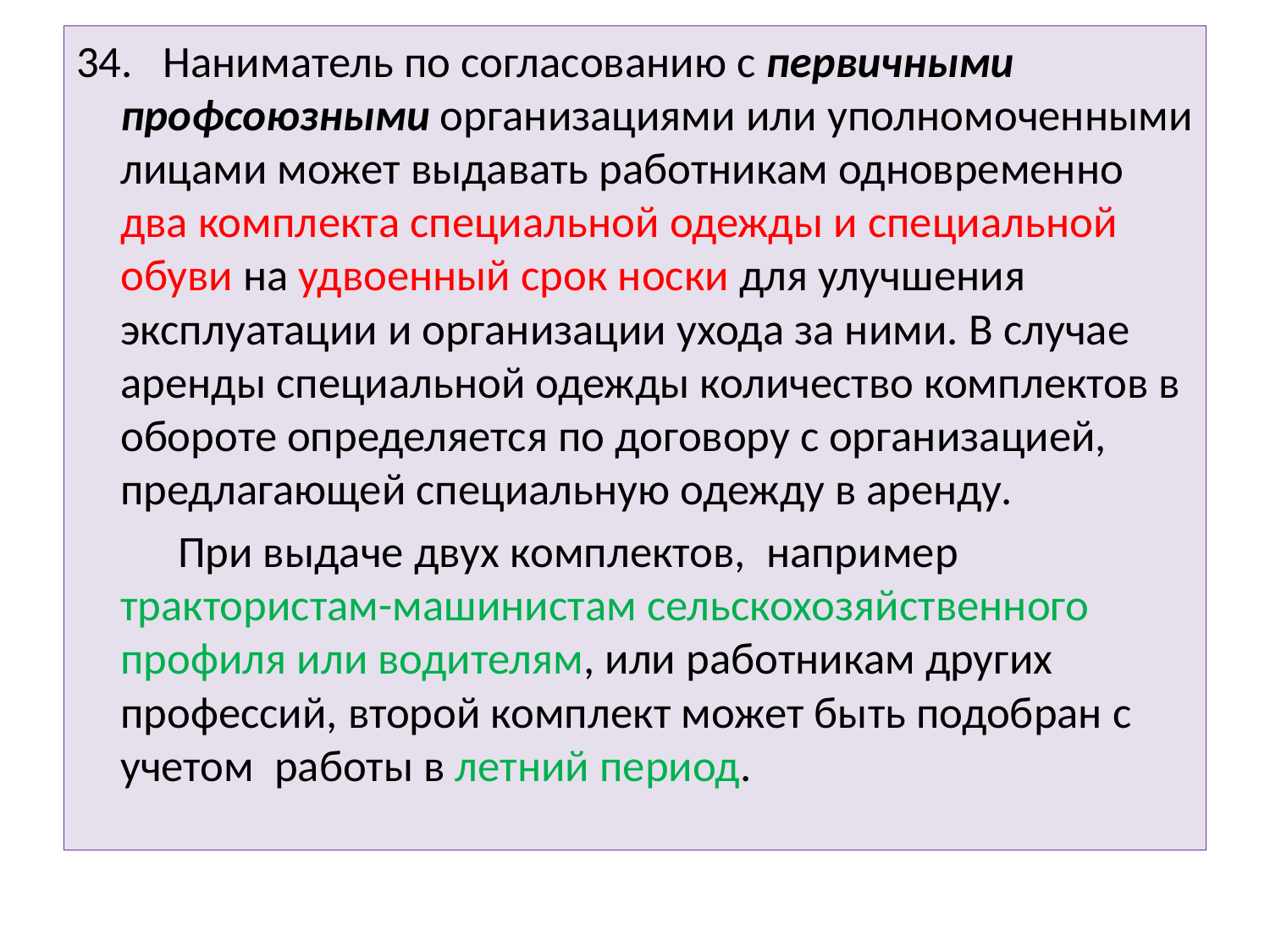

34.   Наниматель по согласованию с первичными профсоюзными организациями или уполномоченными лицами может выдавать работникам одновременно два комплекта специальной одежды и специальной обуви на удвоенный срок носки для улучшения эксплуатации и организации ухода за ними. В случае аренды специальной одежды количество комплектов в обороте определяется по договору с организацией, предлагающей специальную одежду в аренду.
          При выдаче двух комплектов,  например трактористам-машинистам сельскохозяйственного профиля или водителям, или работникам других профессий, второй комплект может быть подобран с учетом  работы в летний период.